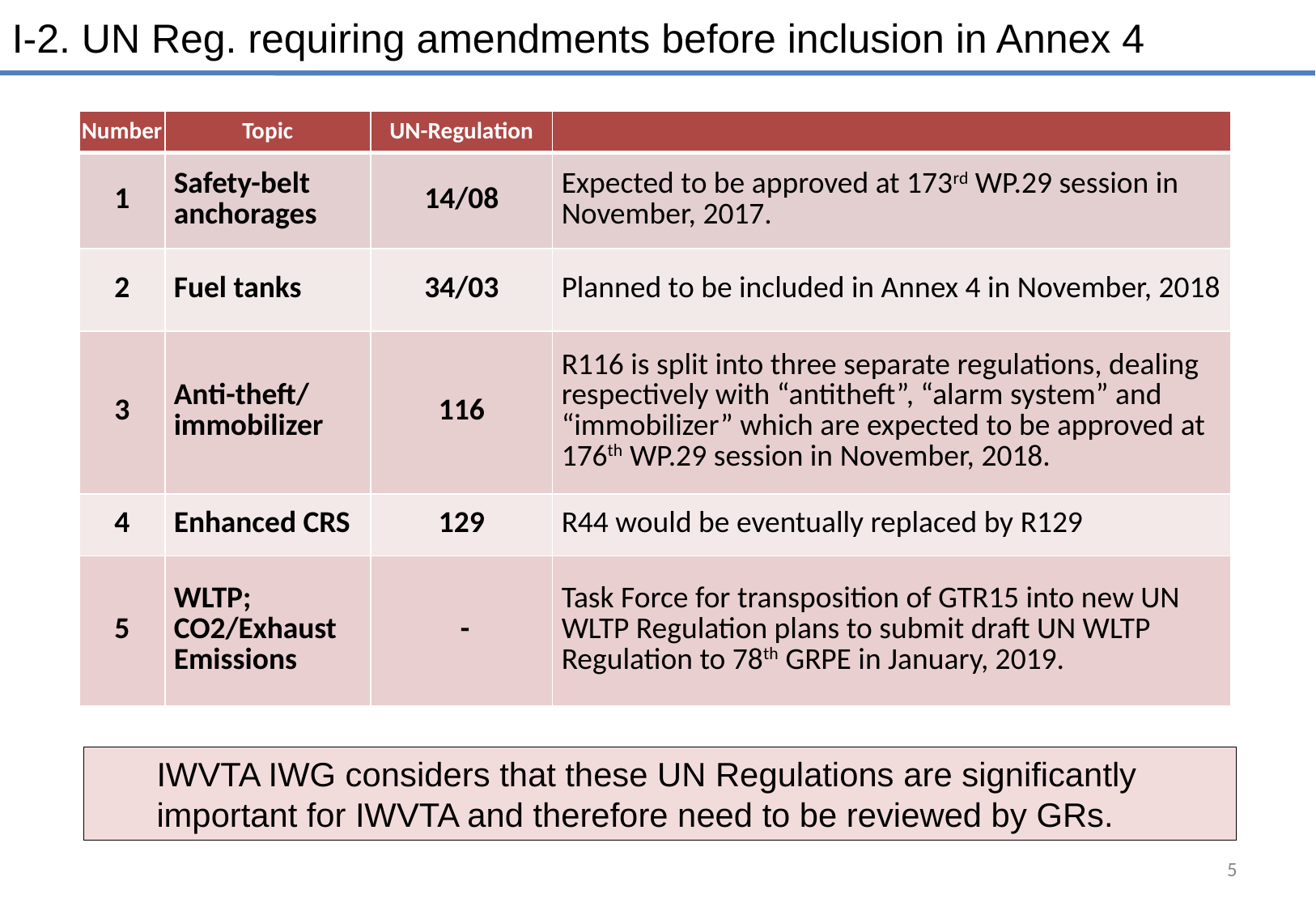

I-2. UN Reg. requiring amendments before inclusion in Annex 4

| Number | Topic | UN-Regulation |  |
| --- | --- | --- | --- |
| 1 | Safety-belt anchorages | 14/08 | Expected to be approved at 173rd WP.29 session in November, 2017. |
| 2 | Fuel tanks | 34/03 | Planned to be included in Annex 4 in November, 2018 |
| 3 | Anti-theft/ immobilizer | 116 | R116 is split into three separate regulations, dealing respectively with “antitheft”, “alarm system” and “immobilizer” which are expected to be approved at 176th WP.29 session in November, 2018. |
| 4 | Enhanced CRS | 129 | R44 would be eventually replaced by R129 |
| 5 | WLTP; CO2/Exhaust Emissions | - | Task Force for transposition of GTR15 into new UN WLTP Regulation plans to submit draft UN WLTP Regulation to 78th GRPE in January, 2019. |
IWVTA IWG considers that these UN Regulations are significantly important for IWVTA and therefore need to be reviewed by GRs.
5